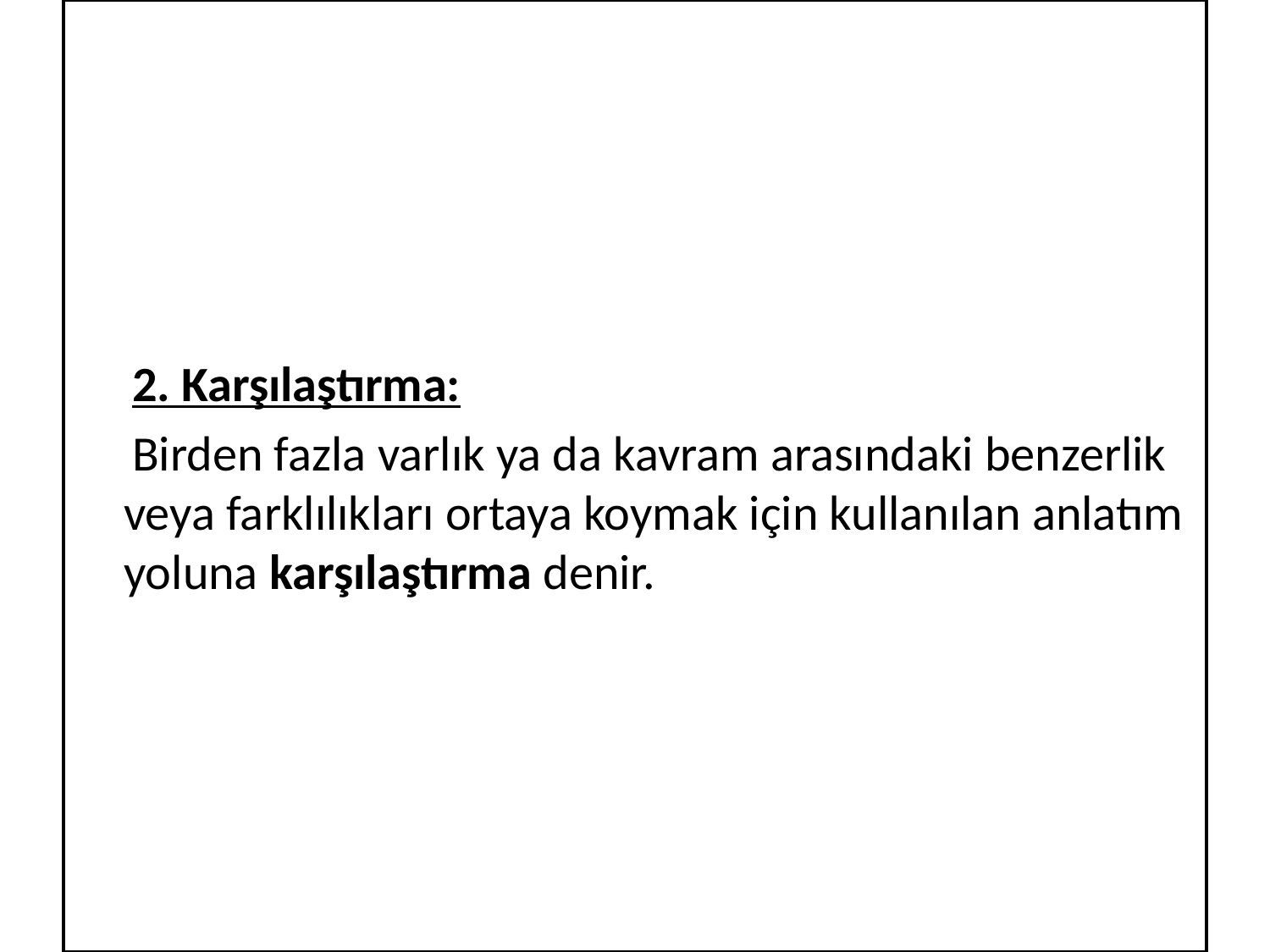

2. Karşılaştırma:
     Birden fazla varlık ya da kavram arasındaki benzerlik veya farklılıkları ortaya koymak için kullanılan anlatım yoluna karşılaştırma denir.

#